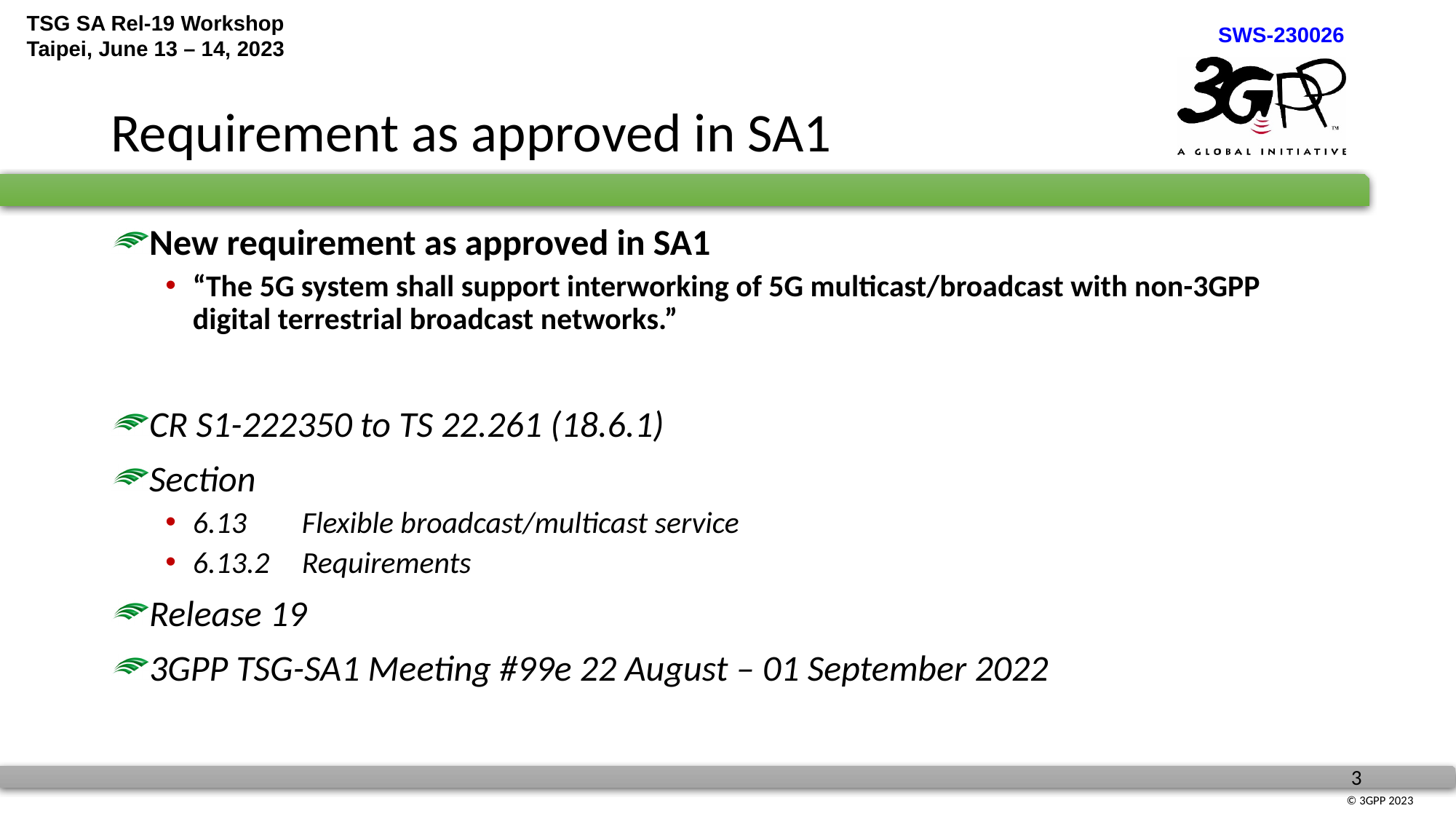

# Requirement as approved in SA1
New requirement as approved in SA1
“The 5G system shall support interworking of 5G multicast/broadcast with non-3GPP digital terrestrial broadcast networks.”

CR S1-222350 to TS 22.261 (18.6.1)
Section
6.13	Flexible broadcast/multicast service
6.13.2 	Requirements
Release 19
3GPP TSG-SA1 Meeting #99e 22 August – 01 September 2022